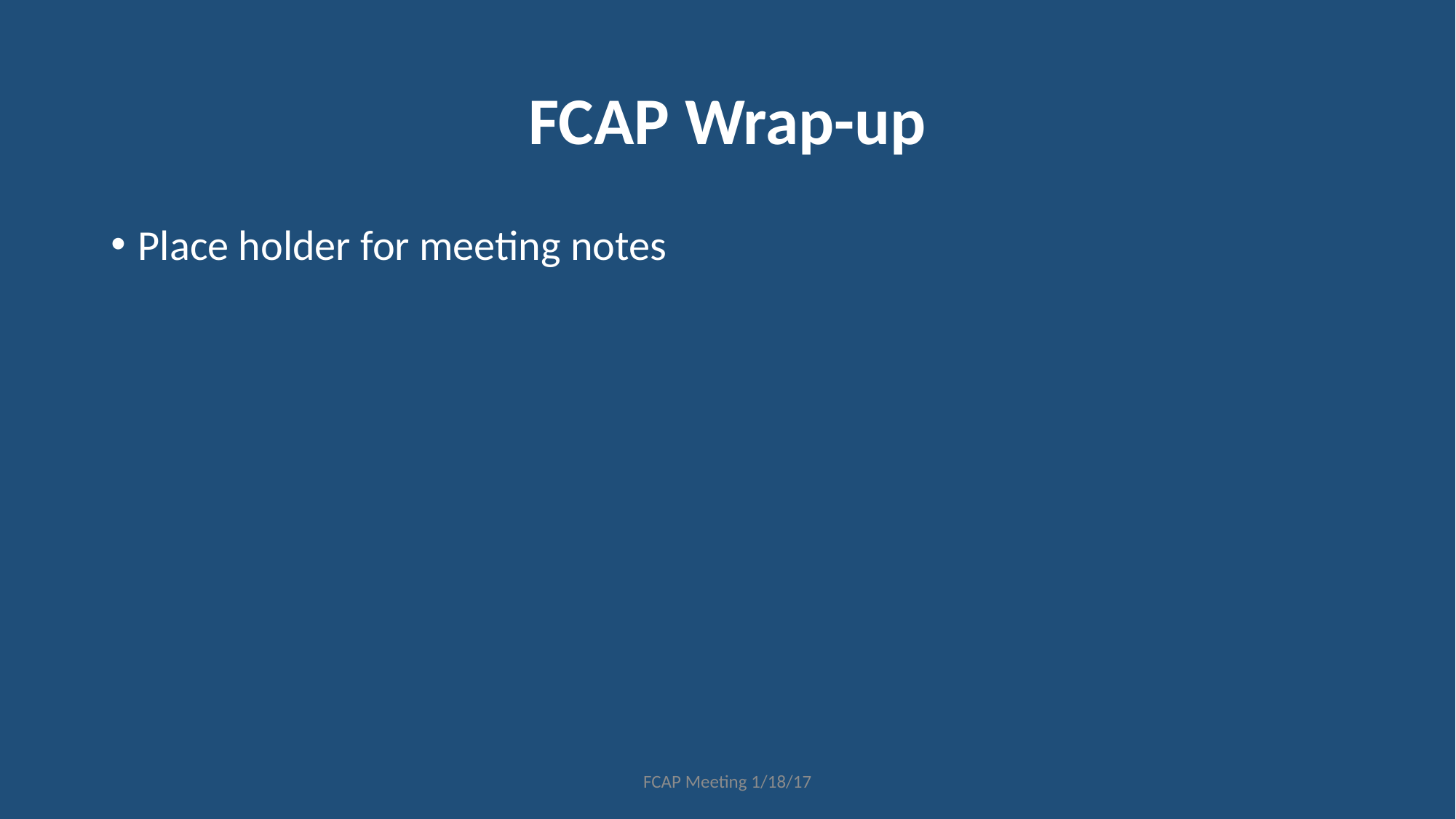

# FCAP Wrap-up
Place holder for meeting notes
FCAP Meeting 1/18/17